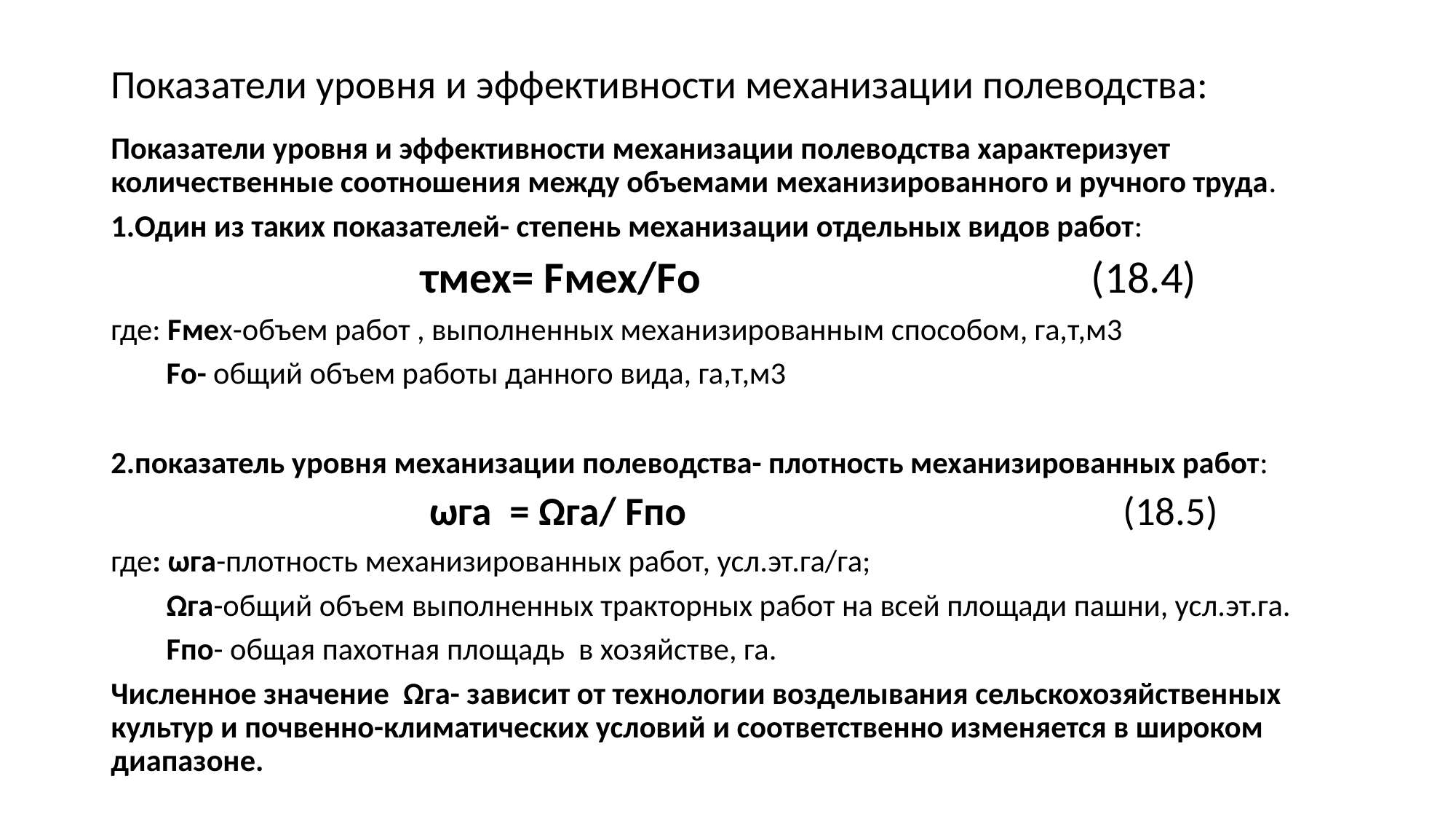

# Показатели уровня и эффективности механизации полеводства:
Показатели уровня и эффективности механизации полеводства характеризует количественные соотношения между объемами механизированного и ручного труда.
1.Один из таких показателей- степень механизации отдельных видов работ:
                               τмех= Fмех/Fо                                       (18.4)
где: Fмех-объем работ , выполненных механизированным способом, га,т,м3
        Fо- общий объем работы данного вида, га,т,м3

2.показатель уровня механизации полеводства- плотность механизированных работ:
                                   ωга  = Ωга/ Fпо                                                (18.5)
где: ωга-плотность механизированных работ, усл.эт.га/га;
        Ωга-общий объем выполненных тракторных работ на всей площади пашни, усл.эт.га.
        Fпо- общая пахотная площадь  в хозяйстве, га.
Численное значение  Ωга- зависит от технологии возделывания сельскохозяйственных культур и почвенно-климатических условий и соответственно изменяется в широком диапазоне.